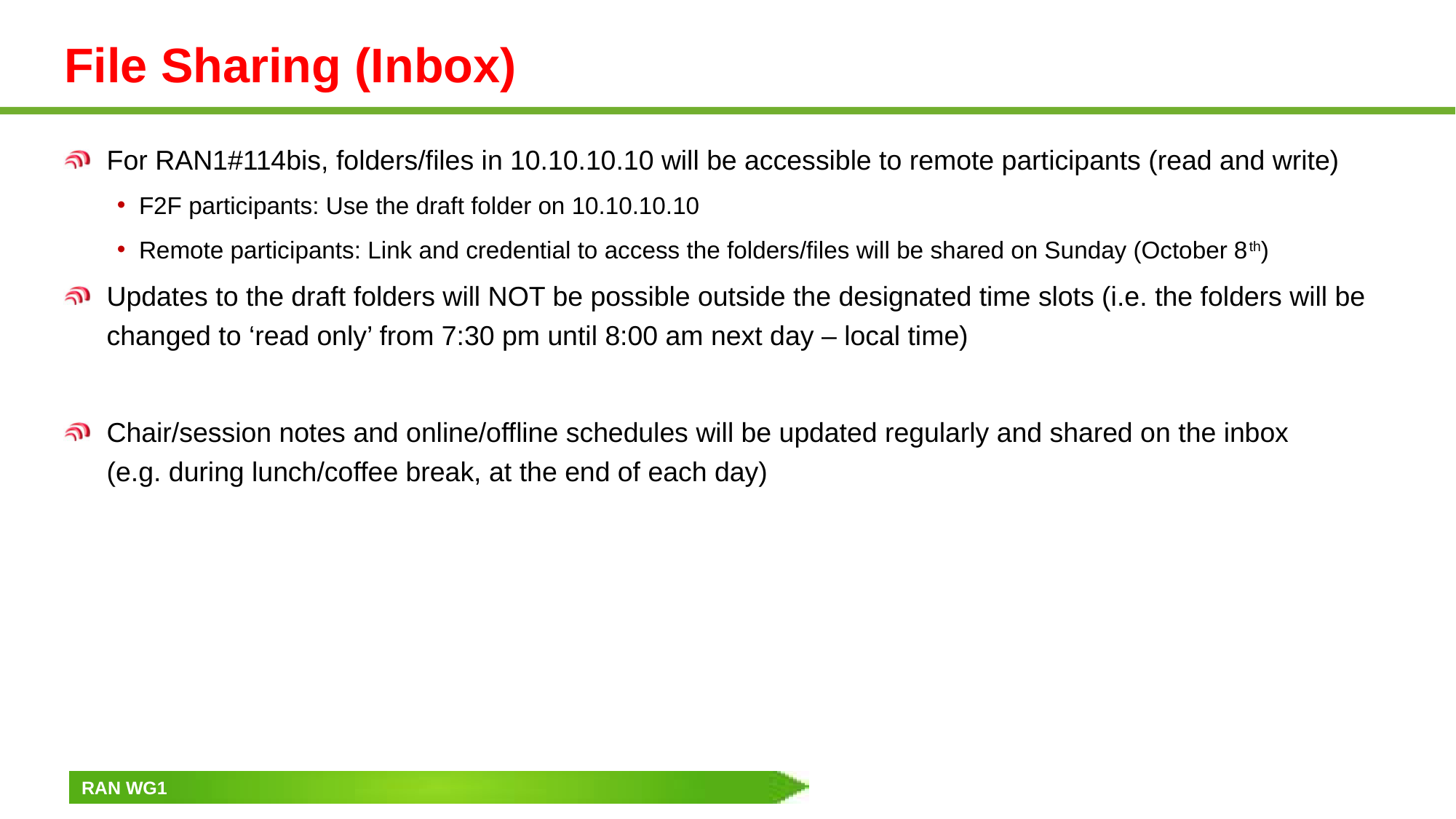

# File Sharing (Inbox)
For RAN1#114bis, folders/files in 10.10.10.10 will be accessible to remote participants (read and write)
F2F participants: Use the draft folder on 10.10.10.10
Remote participants: Link and credential to access the folders/files will be shared on Sunday (October 8th)
Updates to the draft folders will NOT be possible outside the designated time slots (i.e. the folders will be changed to ‘read only’ from 7:30 pm until 8:00 am next day – local time)

Chair/session notes and online/offline schedules will be updated regularly and shared on the inbox
(e.g. during lunch/coffee break, at the end of each day)